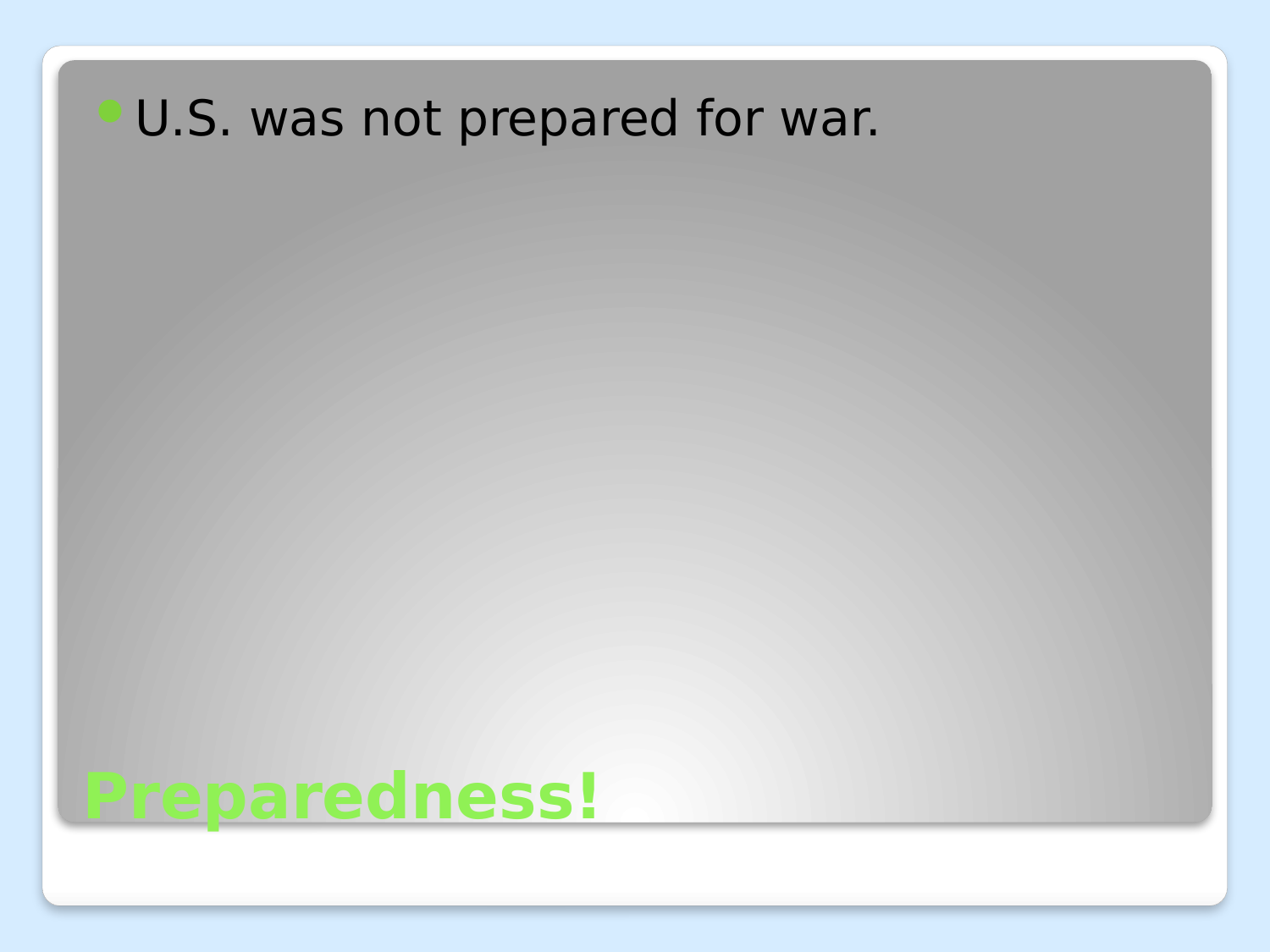

U.S. was not prepared for war.
# Preparedness!